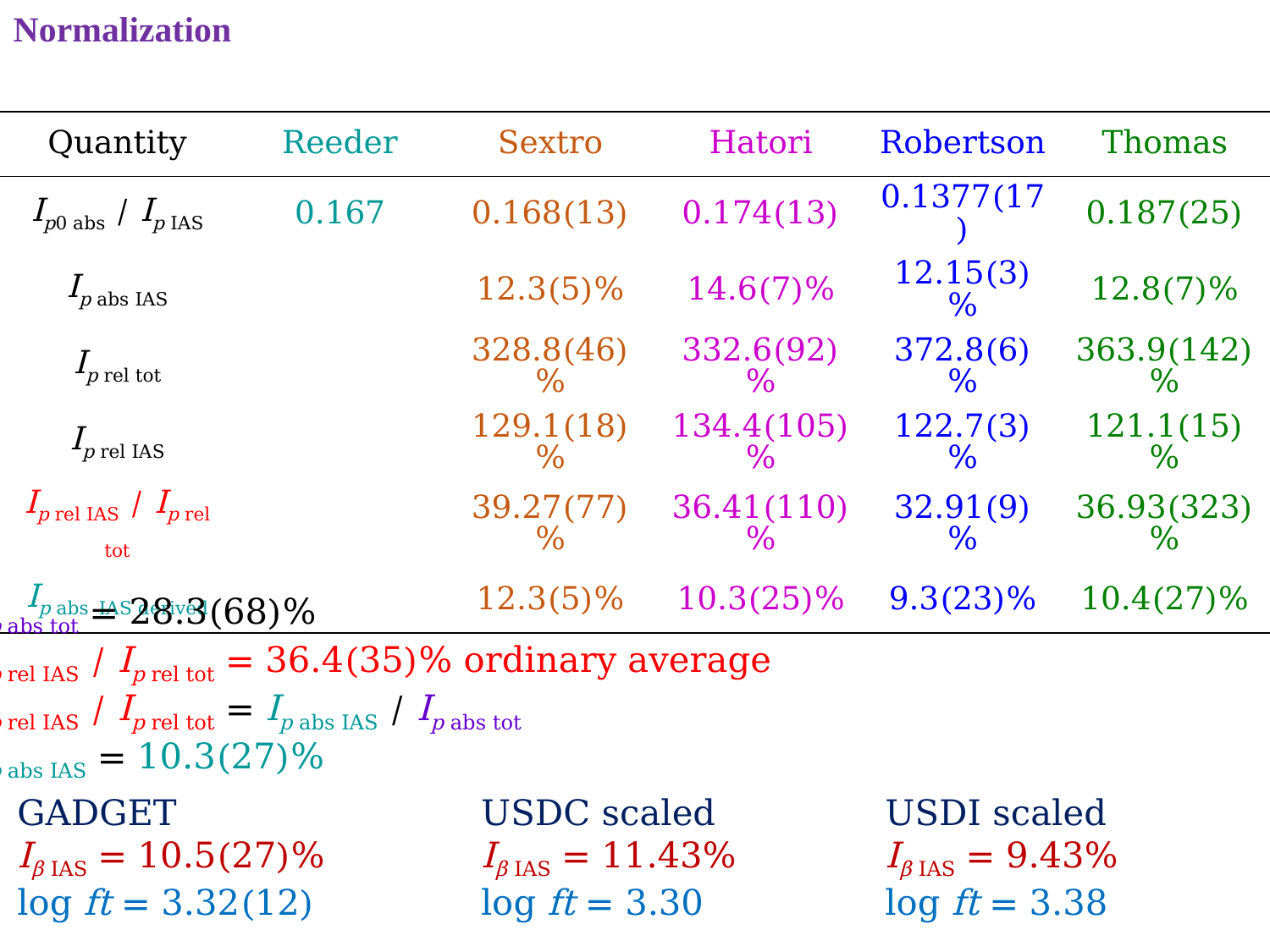

Normalization
| Quantity | Reeder | Sextro | Hatori | Robertson | Thomas |
| --- | --- | --- | --- | --- | --- |
| Ip0 abs / Ip IAS | 0.167 | 0.168(13) | 0.174(13) | 0.1377(17) | 0.187(25) |
| Ip abs IAS |  | 12.3(5)% | 14.6(7)% | 12.15(3)% | 12.8(7)% |
| Ip rel tot |  | 328.8(46)% | 332.6(92)% | 372.8(6)% | 363.9(142)% |
| Ip rel IAS |  | 129.1(18)% | 134.4(105)% | 122.7(3)% | 121.1(15)% |
| Ip rel IAS / Ip rel tot |  | 39.27(77)% | 36.41(110)% | 32.91(9)% | 36.93(323)% |
| Ip abs IAS derived |  | 12.3(5)% | 10.3(25)% | 9.3(23)% | 10.4(27)% |
Ip abs tot = 28.3(68)%
Ip rel IAS / Ip rel tot = 36.4(35)% ordinary average
Ip rel IAS / Ip rel tot = Ip abs IAS / Ip abs tot
Ip abs IAS = 10.3(27)%
GADGET
Iβ IAS = 10.5(27)%
log ft = 3.32(12)
USDI scaled
Iβ IAS = 9.43%
log ft = 3.38
USDC scaled
Iβ IAS = 11.43%
log ft = 3.30